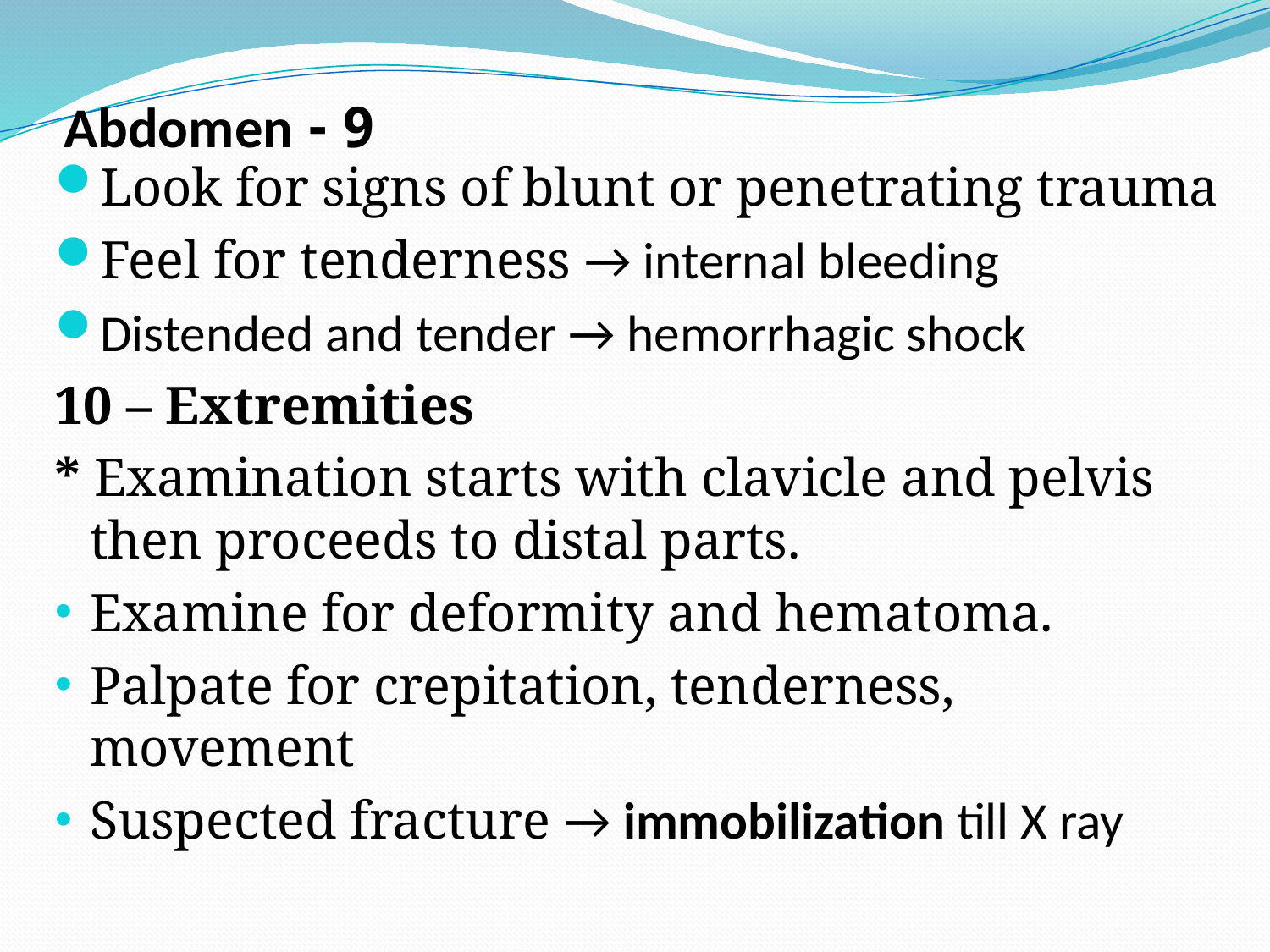

# 9 - Abdomen
Look for signs of blunt or penetrating trauma
Feel for tenderness → internal bleeding
Distended and tender → hemorrhagic shock
10 – Extremities
* Examination starts with clavicle and pelvis then proceeds to distal parts.
Examine for deformity and hematoma.
Palpate for crepitation, tenderness, movement
Suspected fracture → immobilization till X ray